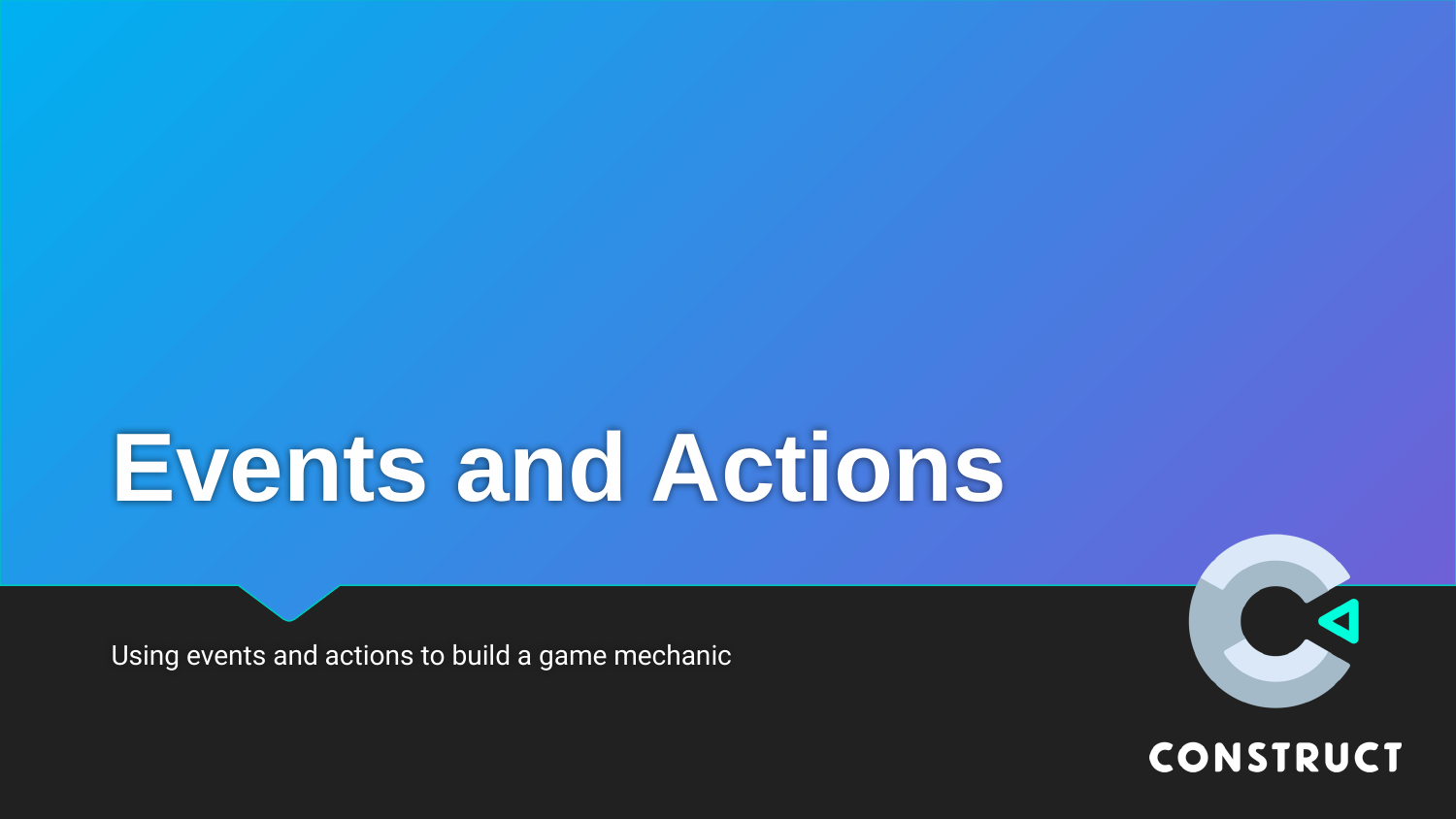

# Events and Actions
Using events and actions to build a game mechanic